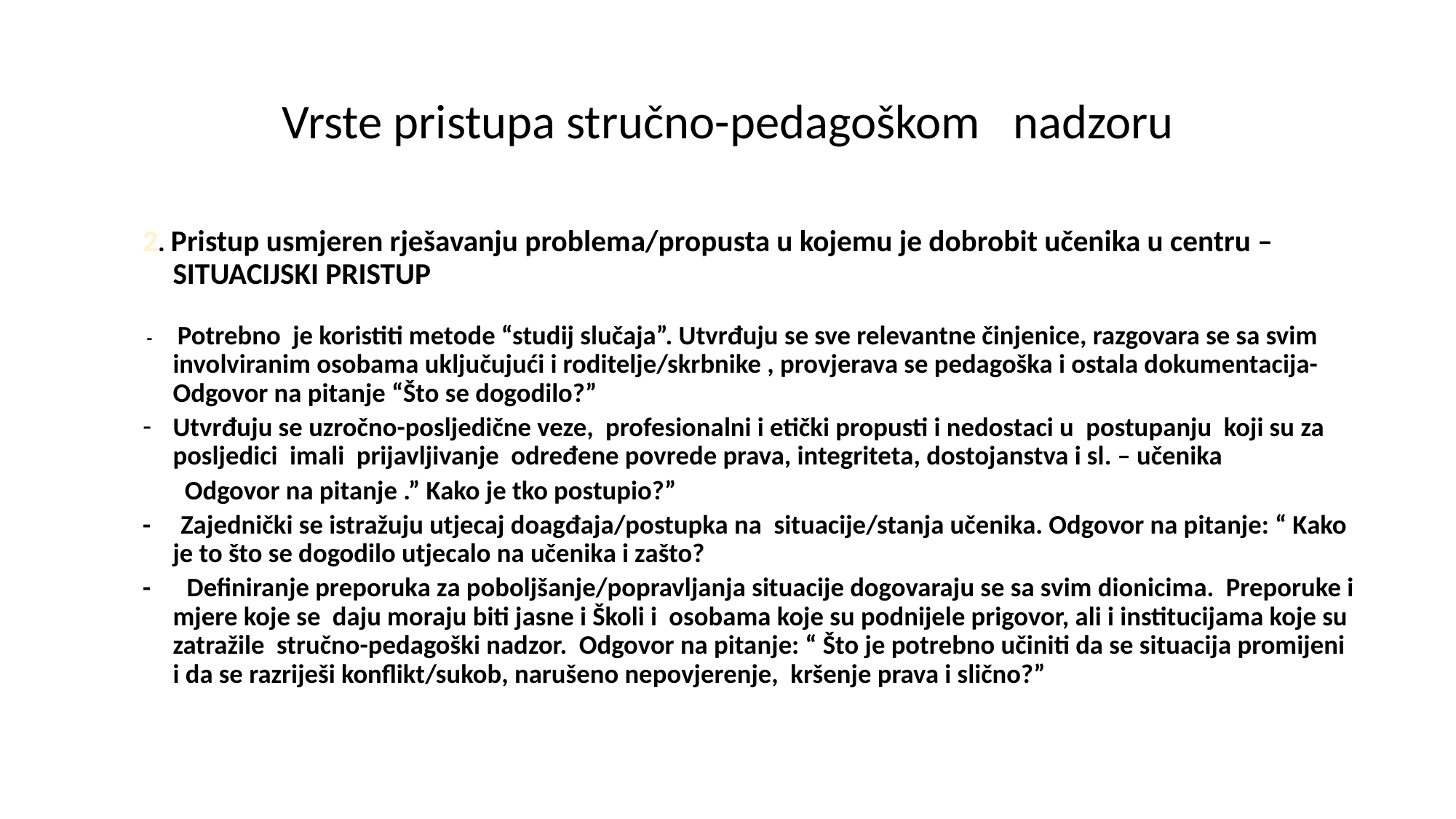

# Vrste pristupa stručno-pedagoškom   nadzoru
2. Pristup usmjeren rješavanju problema/propusta u kojemu je dobrobit učenika u centru – SITUACIJSKI PRISTUP

 -      Potrebno  je koristiti metode “studij slučaja”. Utvrđuju se sve relevantne činjenice, razgovara se sa svim involviranim osobama uključujući i roditelje/skrbnike , provjerava se pedagoška i ostala dokumentacija- Odgovor na pitanje “Što se dogodilo?”
Utvrđuju se uzročno-posljedične veze,  profesionalni i etički propusti i nedostaci u  postupanju  koji su za posljedici  imali  prijavljivanje  određene povrede prava, integriteta, dostojanstva i sl. – učenika
       Odgovor na pitanje .” Kako je tko postupio?”
-     Zajednički se istražuju utjecaj doagđaja/postupka na  situacije/stanja učenika. Odgovor na pitanje: “ Kako je to što se dogodilo utjecalo na učenika i zašto?
-      Definiranje preporuka za poboljšanje/popravljanja situacije dogovaraju se sa svim dionicima.  Preporuke i mjere koje se  daju moraju biti jasne i Školi i  osobama koje su podnijele prigovor, ali i institucijama koje su zatražile  stručno-pedagoški nadzor.  Odgovor na pitanje: “ Što je potrebno učiniti da se situacija promijeni  i da se razriješi konflikt/sukob, narušeno nepovjerenje,  kršenje prava i slično?”